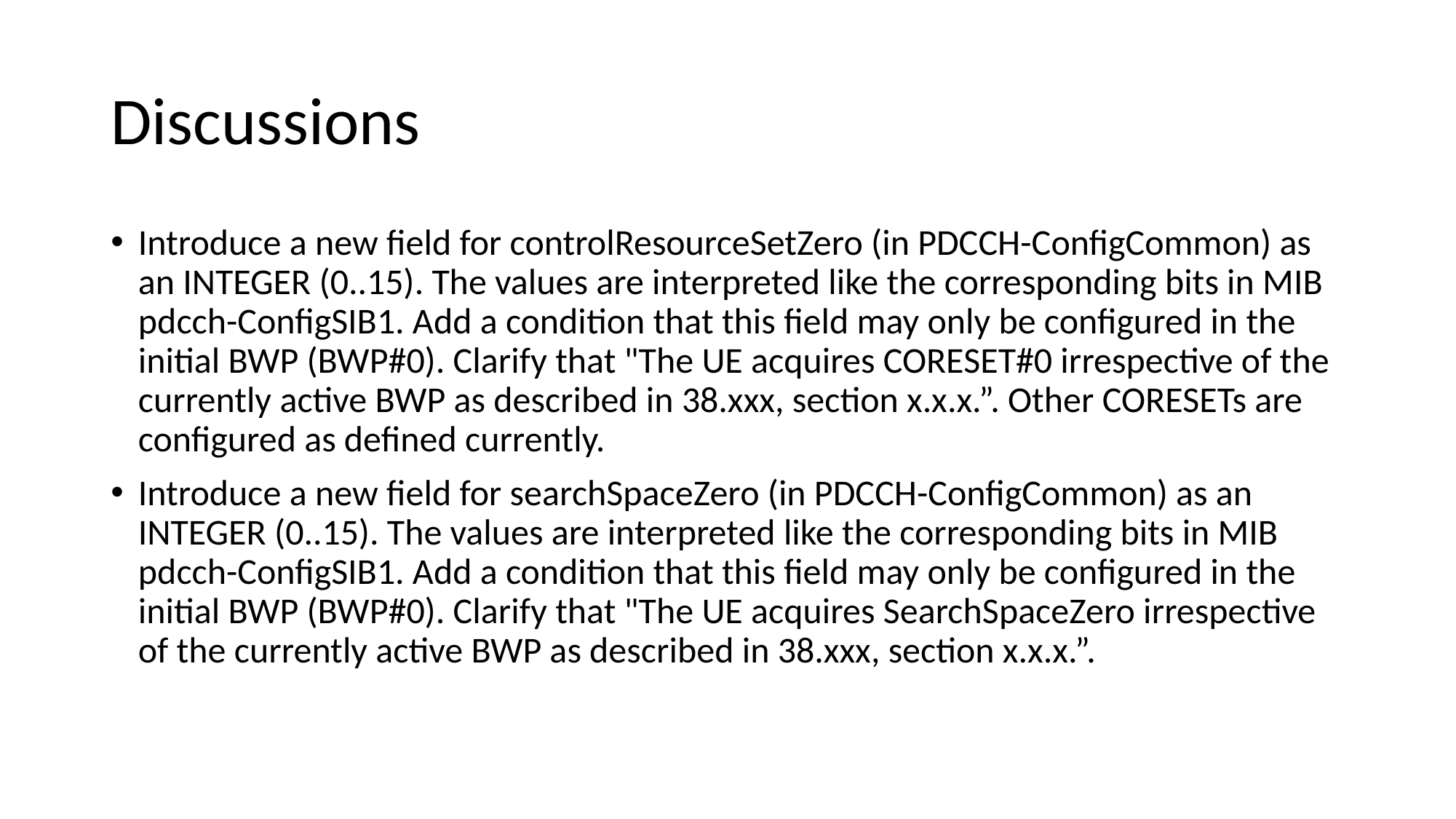

# Discussions
Introduce a new field for controlResourceSetZero (in PDCCH-ConfigCommon) as an INTEGER (0..15). The values are interpreted like the corresponding bits in MIB pdcch-ConfigSIB1. Add a condition that this field may only be configured in the initial BWP (BWP#0). Clarify that "The UE acquires CORESET#0 irrespective of the currently active BWP as described in 38.xxx, section x.x.x.”. Other CORESETs are configured as defined currently.
Introduce a new field for searchSpaceZero (in PDCCH-ConfigCommon) as an INTEGER (0..15). The values are interpreted like the corresponding bits in MIB pdcch-ConfigSIB1. Add a condition that this field may only be configured in the initial BWP (BWP#0). Clarify that "The UE acquires SearchSpaceZero irrespective of the currently active BWP as described in 38.xxx, section x.x.x.”.